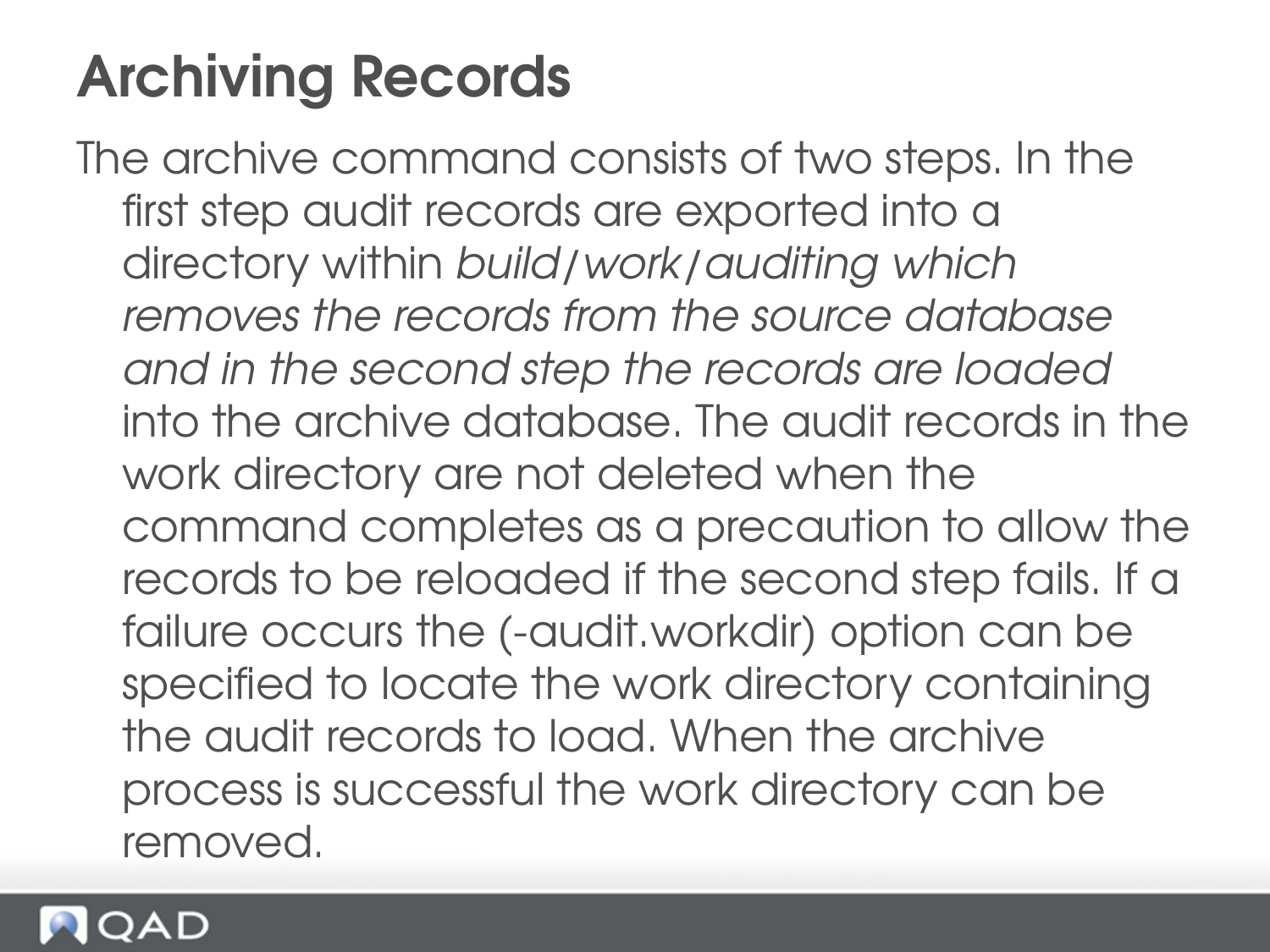

# Archiving Records
The archive command consists of two steps. In the first step audit records are exported into a directory within build/work/auditing which removes the records from the source database and in the second step the records are loaded into the archive database. The audit records in the work directory are not deleted when the command completes as a precaution to allow the records to be reloaded if the second step fails. If a failure occurs the (-audit.workdir) option can be specified to locate the work directory containing the audit records to load. When the archive process is successful the work directory can be removed.